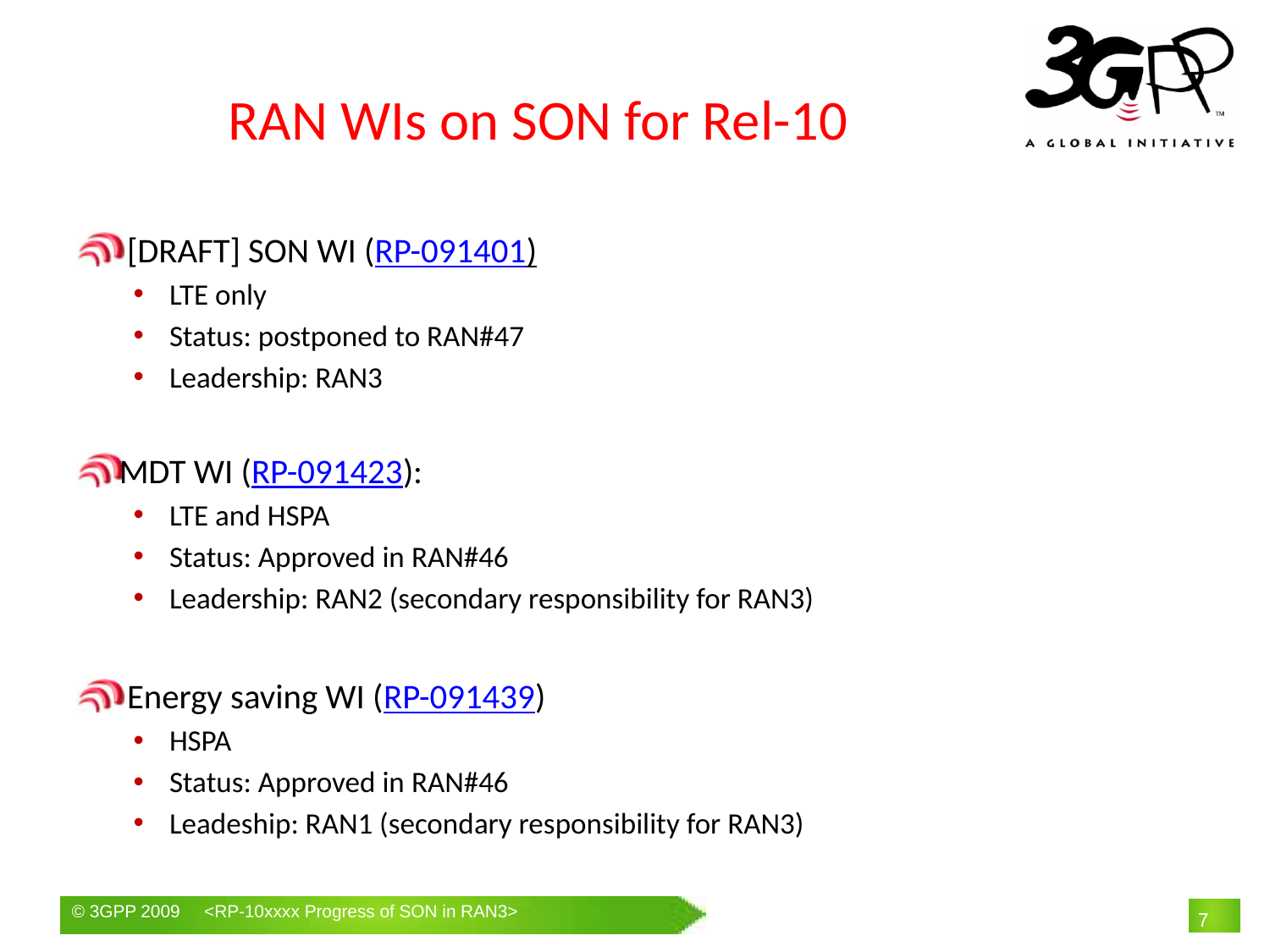

# RAN WIs on SON for Rel-10
 [DRAFT] SON WI (RP-091401)
LTE only
Status: postponed to RAN#47
Leadership: RAN3

MDT WI (RP-091423):
LTE and HSPA
Status: Approved in RAN#46
Leadership: RAN2 (secondary responsibility for RAN3)

 Energy saving WI (RP-091439)
HSPA
Status: Approved in RAN#46
Leadeship: RAN1 (secondary responsibility for RAN3)

7